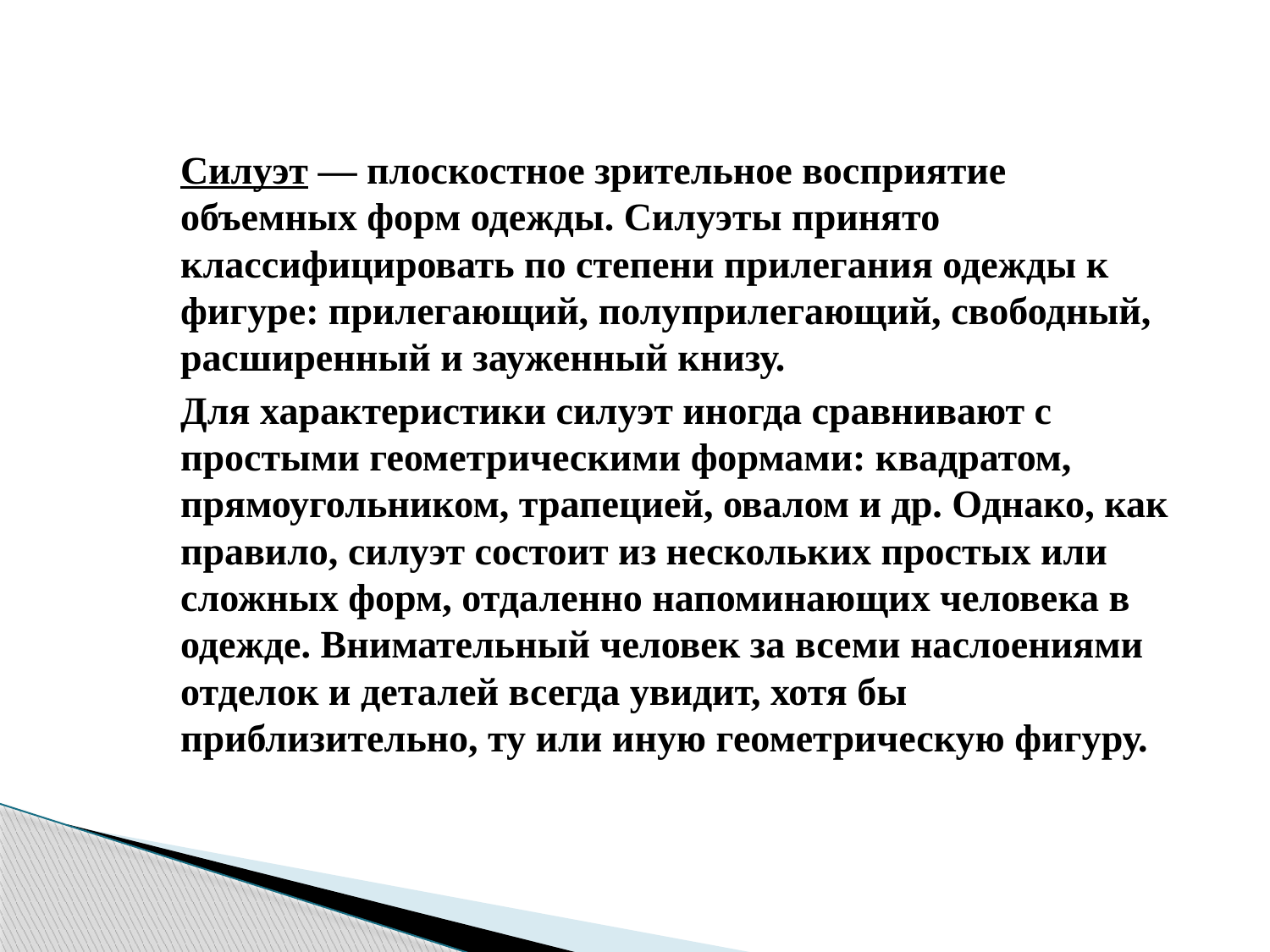

Силуэт — плоскостное зрительное восприятие объемных форм одежды. Силуэты принято классифицировать по степени прилегания одежды к фигуре: прилегающий, полуприлегающий, свободный, расширенный и зауженный книзу.
	Для характеристики силуэт иногда сравнивают с простыми геометрическими формами: квадратом, прямоугольником, трапецией, овалом и др. Однако, как правило, силуэт состоит из нескольких простых или сложных форм, отдаленно напоминающих человека в одежде. Внимательный человек за всеми наслоениями отделок и деталей всегда увидит, хотя бы приблизительно, ту или иную геометрическую фигуру.